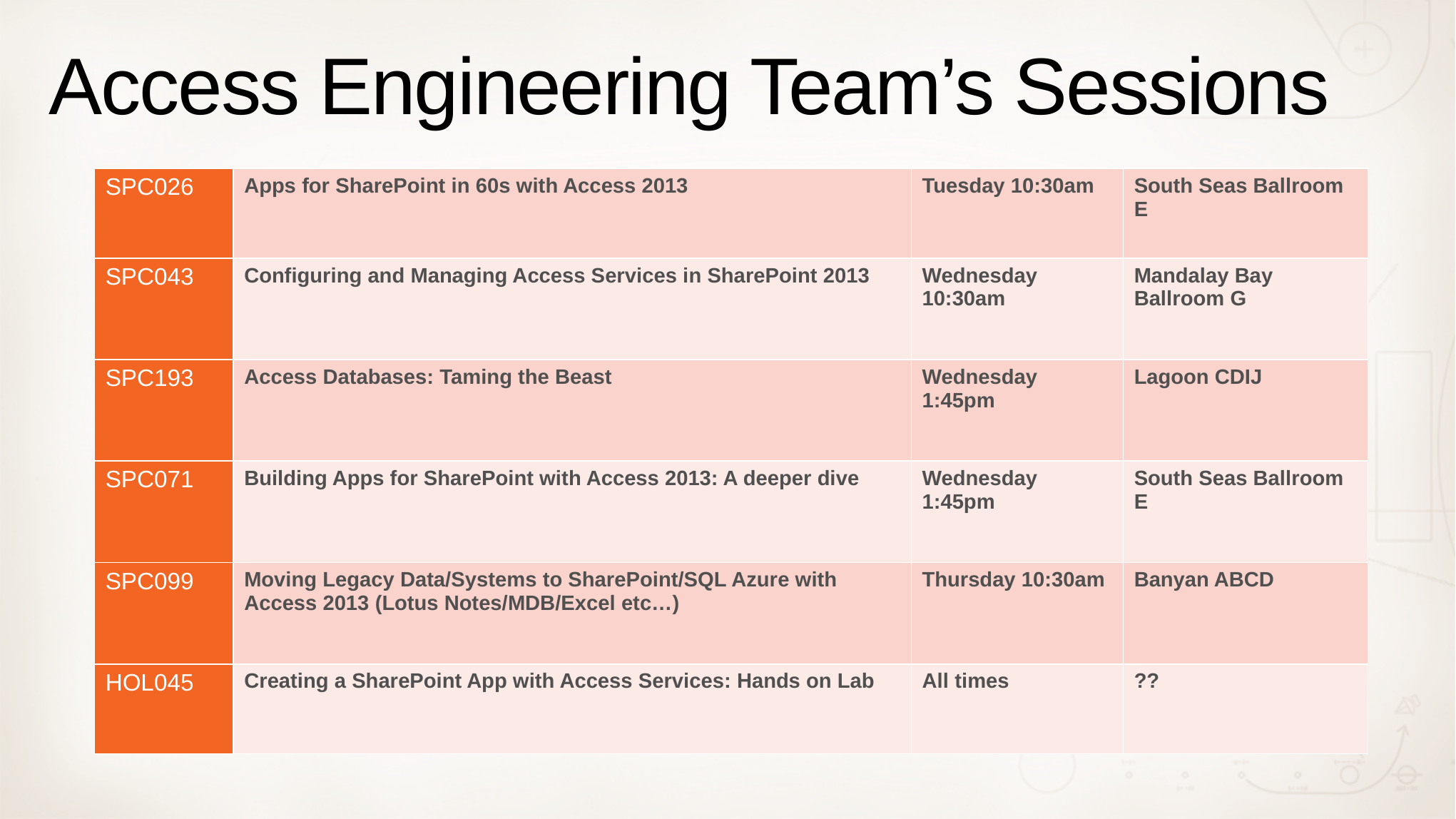

# Access Engineering Team’s Sessions
| SPC026 | Apps for SharePoint in 60s with Access 2013 | Tuesday 10:30am | South Seas Ballroom E |
| --- | --- | --- | --- |
| SPC043 | Configuring and Managing Access Services in SharePoint 2013 | Wednesday 10:30am | Mandalay Bay Ballroom G |
| SPC193 | Access Databases: Taming the Beast | Wednesday 1:45pm | Lagoon CDIJ |
| SPC071 | Building Apps for SharePoint with Access 2013: A deeper dive | Wednesday 1:45pm | South Seas Ballroom E |
| SPC099 | Moving Legacy Data/Systems to SharePoint/SQL Azure with Access 2013 (Lotus Notes/MDB/Excel etc…) | Thursday 10:30am | Banyan ABCD |
| HOL045 | Creating a SharePoint App with Access Services: Hands on Lab | All times | ?? |